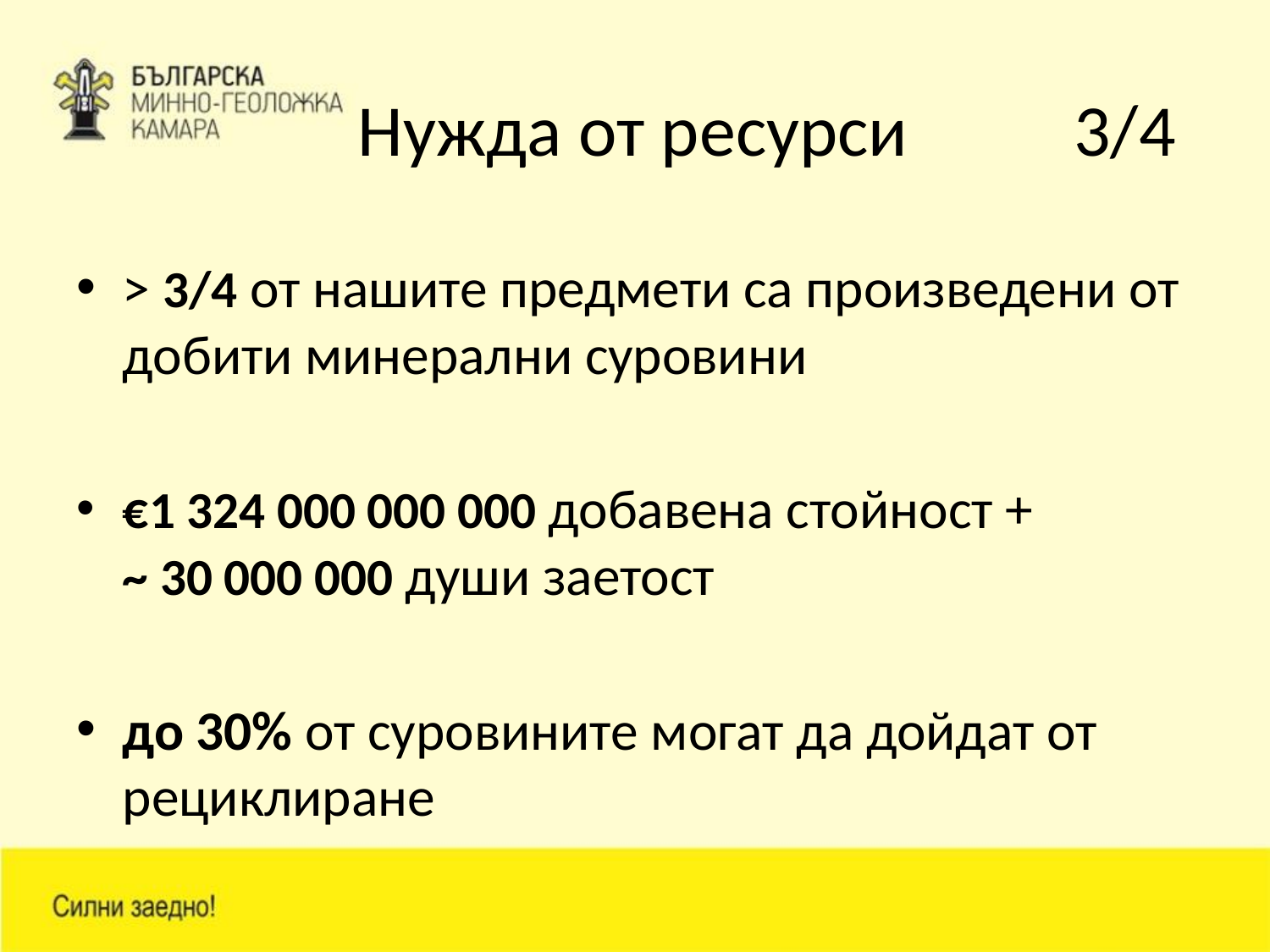

# Нужда от ресурси								3/4
> 3/4 от нашите предмети са произведени от добити минерални суровини

€1 324 000 000 000 добавена стойност +
~ 30 000 000 души заетост

до 30% от суровините могат да дойдат от рециклиране